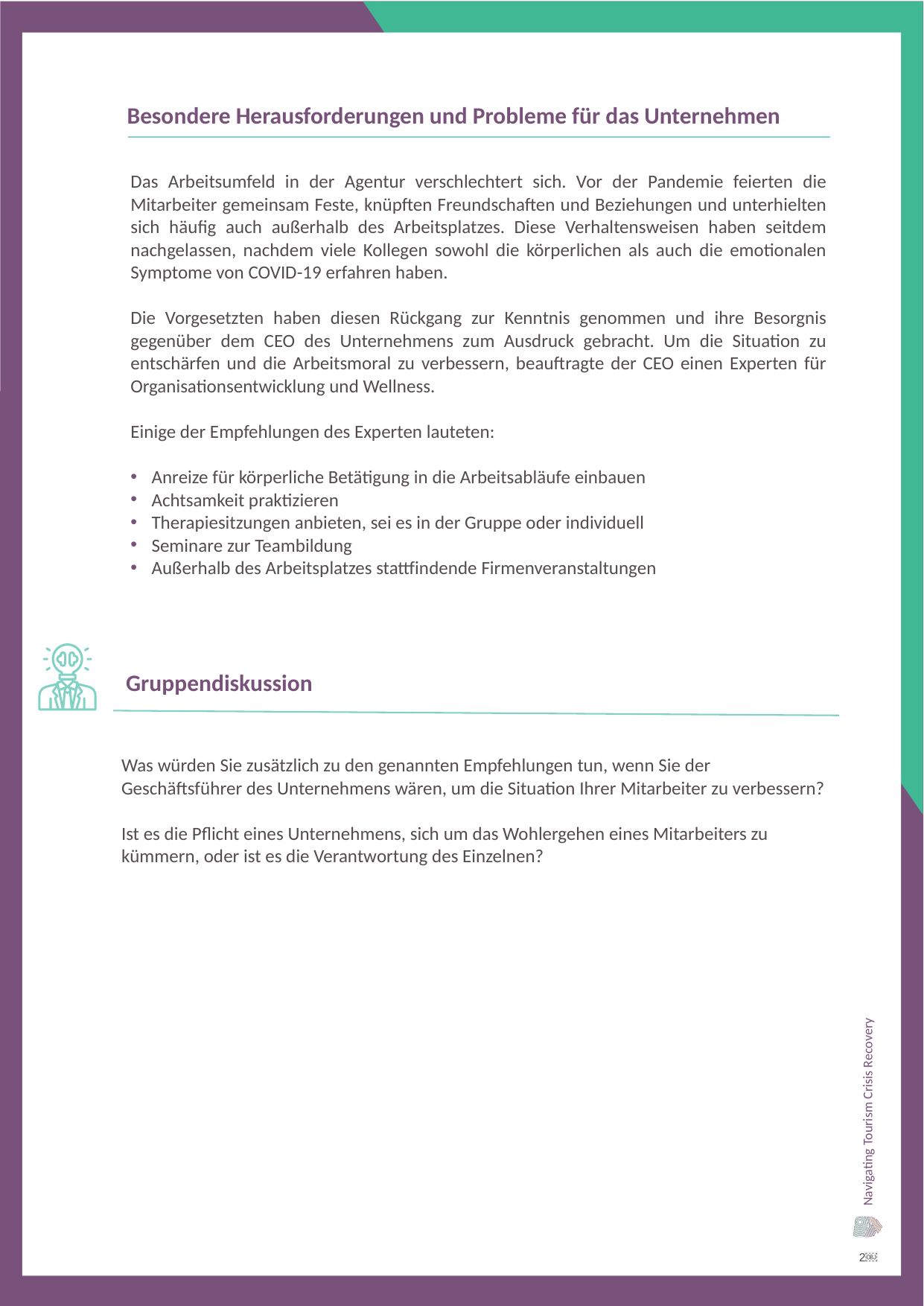

Besondere Herausforderungen und Probleme für das Unternehmen
Das Arbeitsumfeld in der Agentur verschlechtert sich. Vor der Pandemie feierten die Mitarbeiter gemeinsam Feste, knüpften Freundschaften und Beziehungen und unterhielten sich häufig auch außerhalb des Arbeitsplatzes. Diese Verhaltensweisen haben seitdem nachgelassen, nachdem viele Kollegen sowohl die körperlichen als auch die emotionalen Symptome von COVID-19 erfahren haben.

Die Vorgesetzten haben diesen Rückgang zur Kenntnis genommen und ihre Besorgnis gegenüber dem CEO des Unternehmens zum Ausdruck gebracht. Um die Situation zu entschärfen und die Arbeitsmoral zu verbessern, beauftragte der CEO einen Experten für Organisationsentwicklung und Wellness.

Einige der Empfehlungen des Experten lauteten:

Anreize für körperliche Betätigung in die Arbeitsabläufe einbauen
Achtsamkeit praktizieren
Therapiesitzungen anbieten, sei es in der Gruppe oder individuell
Seminare zur Teambildung
Außerhalb des Arbeitsplatzes stattfindende Firmenveranstaltungen

Gruppendiskussion

Was würden Sie zusätzlich zu den genannten Empfehlungen tun, wenn Sie der Geschäftsführer des Unternehmens wären, um die Situation Ihrer Mitarbeiter zu verbessern?

Ist es die Pflicht eines Unternehmens, sich um das Wohlergehen eines Mitarbeiters zu kümmern, oder ist es die Verantwortung des Einzelnen?